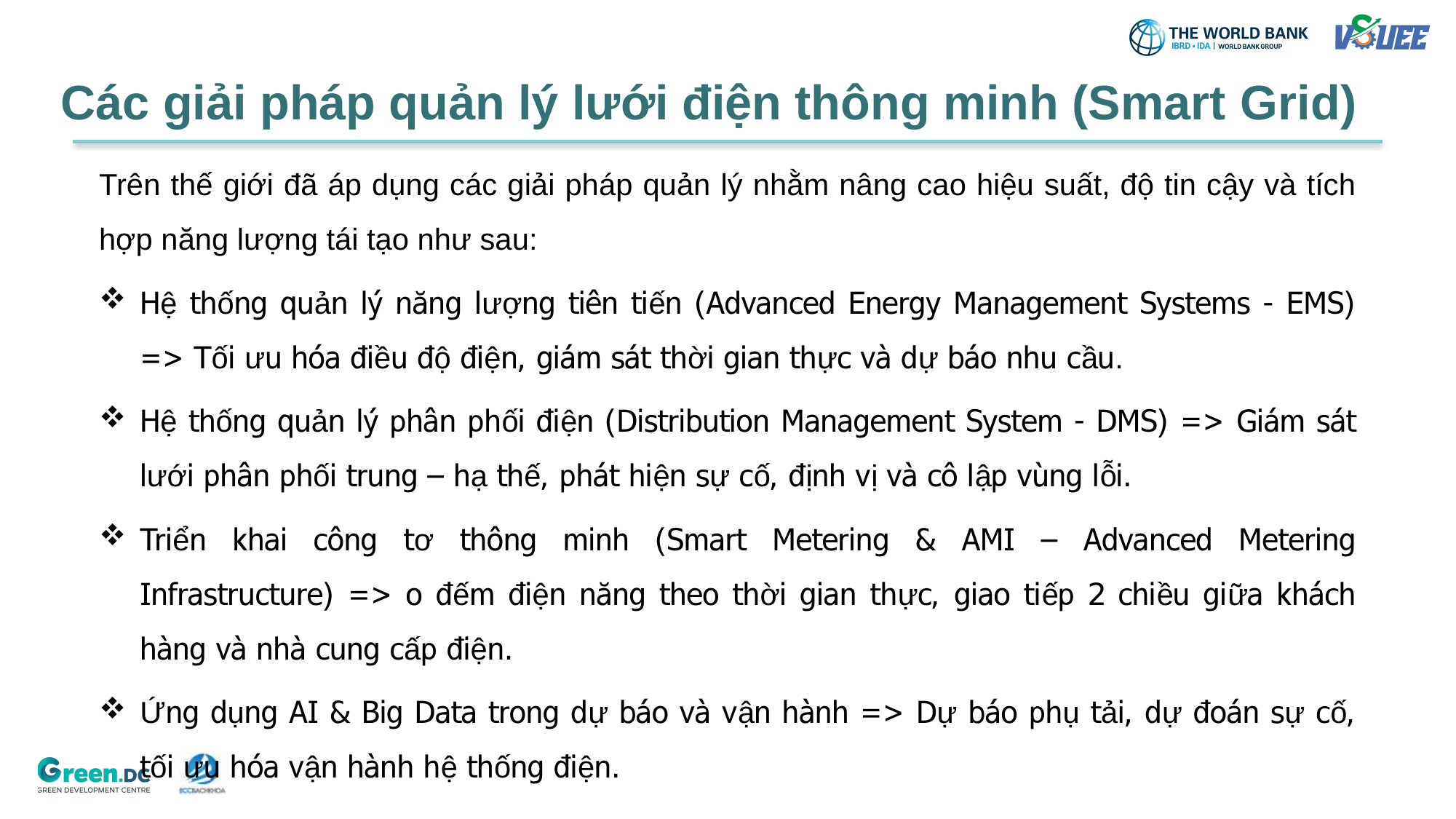

Các giải pháp quản lý lưới điện thông minh (Smart Grid)
Trên thế giới đã áp dụng các giải pháp quản lý nhằm nâng cao hiệu suất, độ tin cậy và tích hợp năng lượng tái tạo như sau:
Hệ thống quản lý năng lượng tiên tiến (Advanced Energy Management Systems - EMS) => Tối ưu hóa điều độ điện, giám sát thời gian thực và dự báo nhu cầu.
Hệ thống quản lý phân phối điện (Distribution Management System - DMS) => Giám sát lưới phân phối trung – hạ thế, phát hiện sự cố, định vị và cô lập vùng lỗi.
Triển khai công tơ thông minh (Smart Metering & AMI – Advanced Metering Infrastructure) => o đếm điện năng theo thời gian thực, giao tiếp 2 chiều giữa khách hàng và nhà cung cấp điện.
Ứng dụng AI & Big Data trong dự báo và vận hành => Dự báo phụ tải, dự đoán sự cố, tối ưu hóa vận hành hệ thống điện.